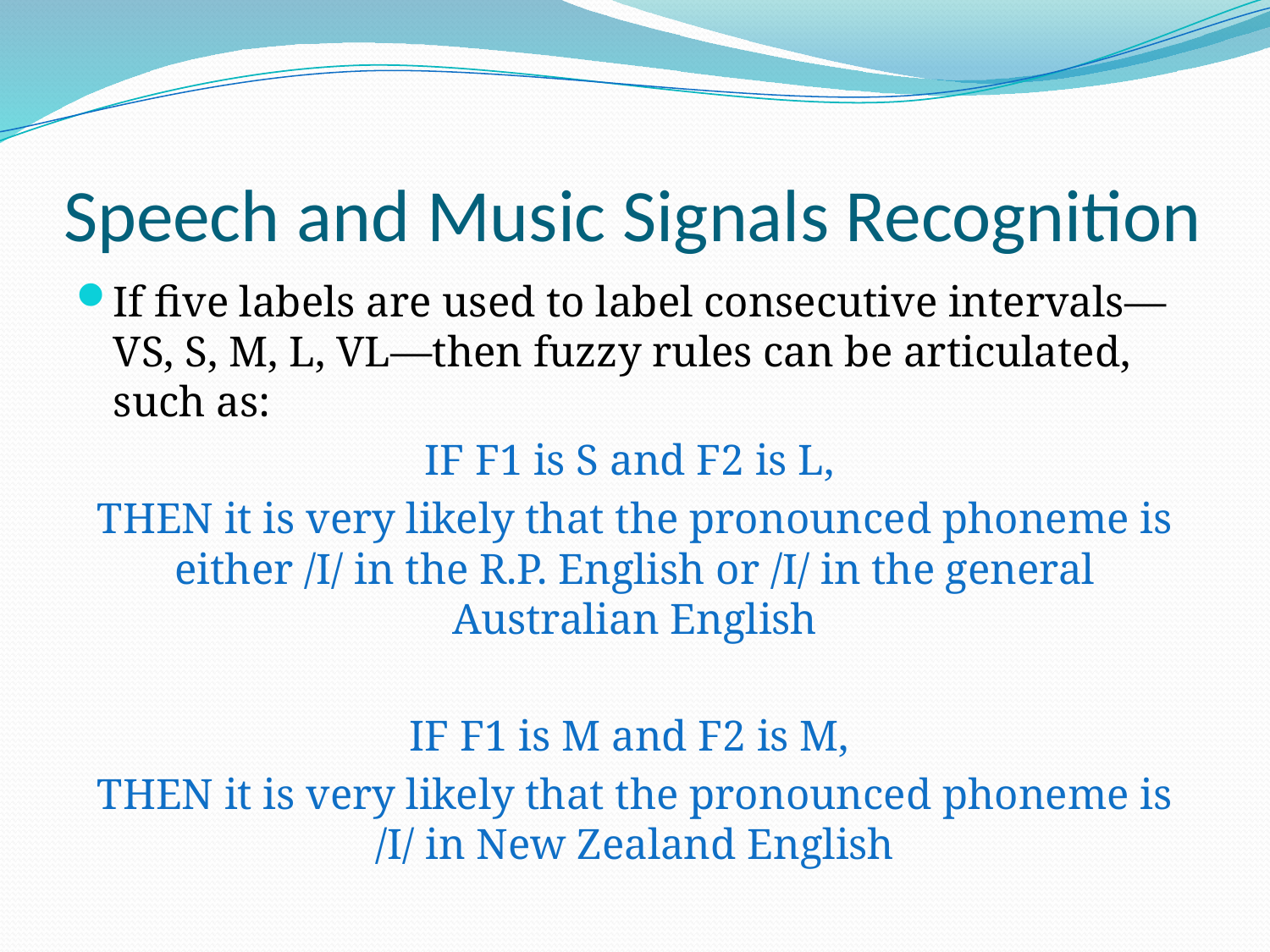

# Speech and Music Signals Recognition
If five labels are used to label consecutive intervals—VS, S, M, L, VL—then fuzzy rules can be articulated, such as:
IF F1 is S and F2 is L,
THEN it is very likely that the pronounced phoneme is either /I/ in the R.P. English or /I/ in the general Australian English

IF F1 is M and F2 is M,
THEN it is very likely that the pronounced phoneme is /I/ in New Zealand English